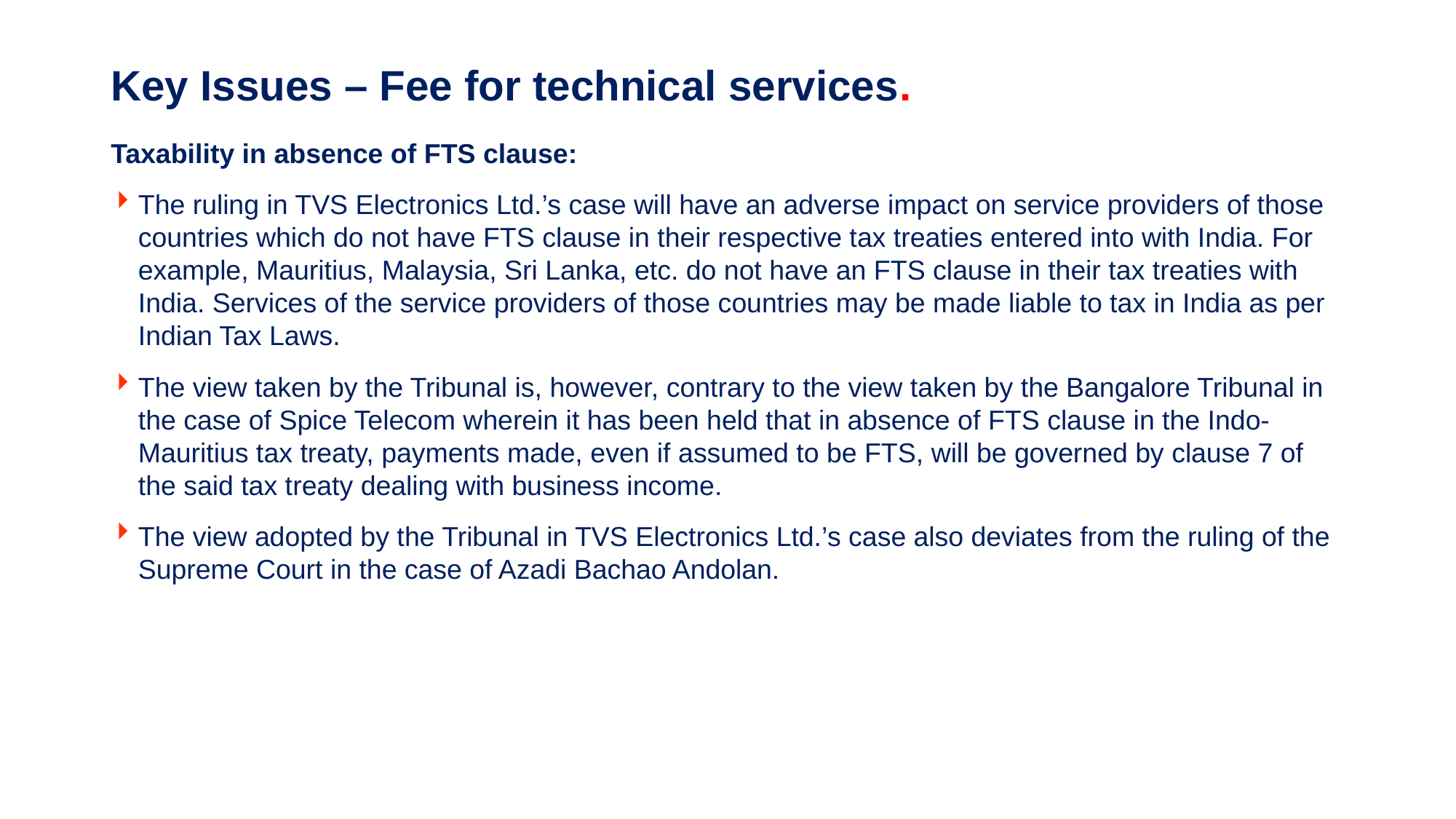

# Key Issues – Fee for technical services.
Taxability in absence of FTS clause:
The ruling in TVS Electronics Ltd.’s case will have an adverse impact on service providers of those countries which do not have FTS clause in their respective tax treaties entered into with India. For example, Mauritius, Malaysia, Sri Lanka, etc. do not have an FTS clause in their tax treaties with India. Services of the service providers of those countries may be made liable to tax in India as per Indian Tax Laws.
The view taken by the Tribunal is, however, contrary to the view taken by the Bangalore Tribunal in the case of Spice Telecom wherein it has been held that in absence of FTS clause in the Indo-Mauritius tax treaty, payments made, even if assumed to be FTS, will be governed by clause 7 of the said tax treaty dealing with business income.
The view adopted by the Tribunal in TVS Electronics Ltd.’s case also deviates from the ruling of the Supreme Court in the case of Azadi Bachao Andolan.

45